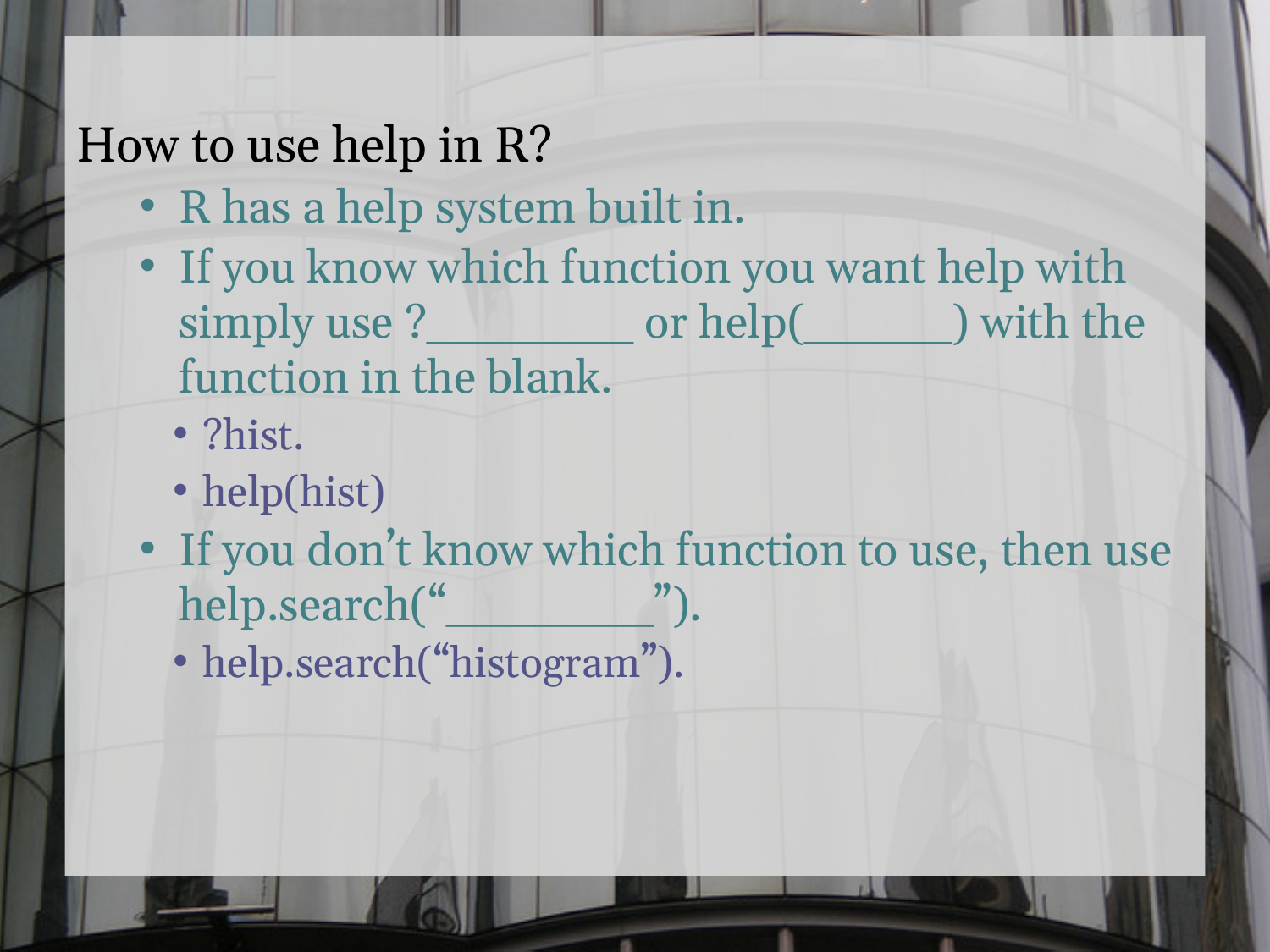

How to use help in R?
R has a help system built in.
If you know which function you want help with simply use ?_______ or help(_____) with the function in the blank.
?hist.
help(hist)
If you don’t know which function to use, then use help.search(“_______”).
help.search(“histogram”).